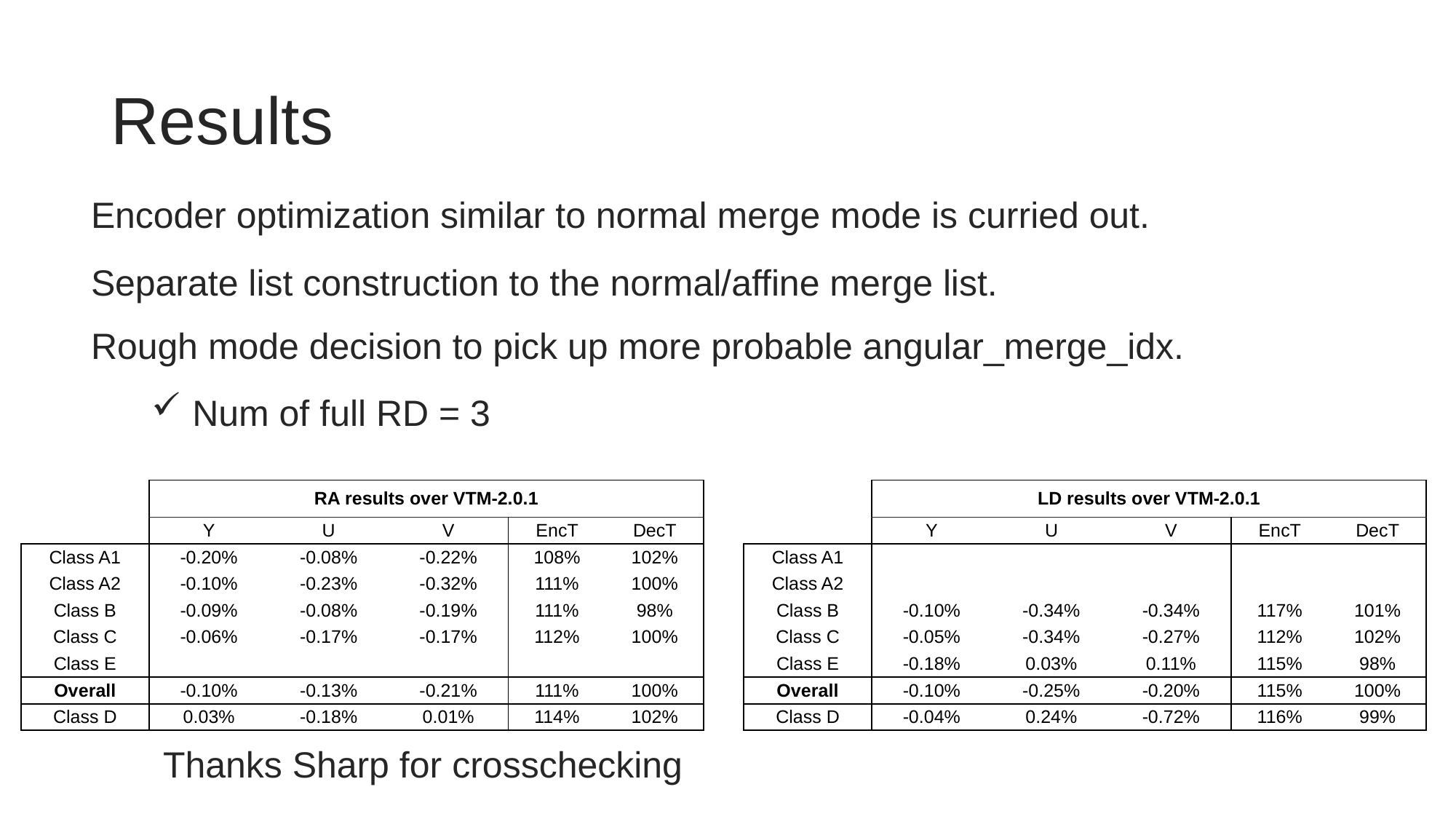

# Results
Encoder optimization similar to normal merge mode is curried out.
Separate list construction to the normal/affine merge list.
Rough mode decision to pick up more probable angular_merge_idx.
Num of full RD = 3
|  | RA results over VTM-2.0.1 |  |  |  |  |
| --- | --- | --- | --- | --- | --- |
|  | Y | U | V | EncT | DecT |
| Class A1 | -0.20% | -0.08% | -0.22% | 108% | 102% |
| Class A2 | -0.10% | -0.23% | -0.32% | 111% | 100% |
| Class B | -0.09% | -0.08% | -0.19% | 111% | 98% |
| Class C | -0.06% | -0.17% | -0.17% | 112% | 100% |
| Class E |  |  |  |  |  |
| Overall | -0.10% | -0.13% | -0.21% | 111% | 100% |
| Class D | 0.03% | -0.18% | 0.01% | 114% | 102% |
|  | LD results over VTM-2.0.1 |  |  |  |  |
| --- | --- | --- | --- | --- | --- |
|  | Y | U | V | EncT | DecT |
| Class A1 |  |  |  |  |  |
| Class A2 |  |  |  |  |  |
| Class B | -0.10% | -0.34% | -0.34% | 117% | 101% |
| Class C | -0.05% | -0.34% | -0.27% | 112% | 102% |
| Class E | -0.18% | 0.03% | 0.11% | 115% | 98% |
| Overall | -0.10% | -0.25% | -0.20% | 115% | 100% |
| Class D | -0.04% | 0.24% | -0.72% | 116% | 99% |
Thanks Sharp for crosschecking